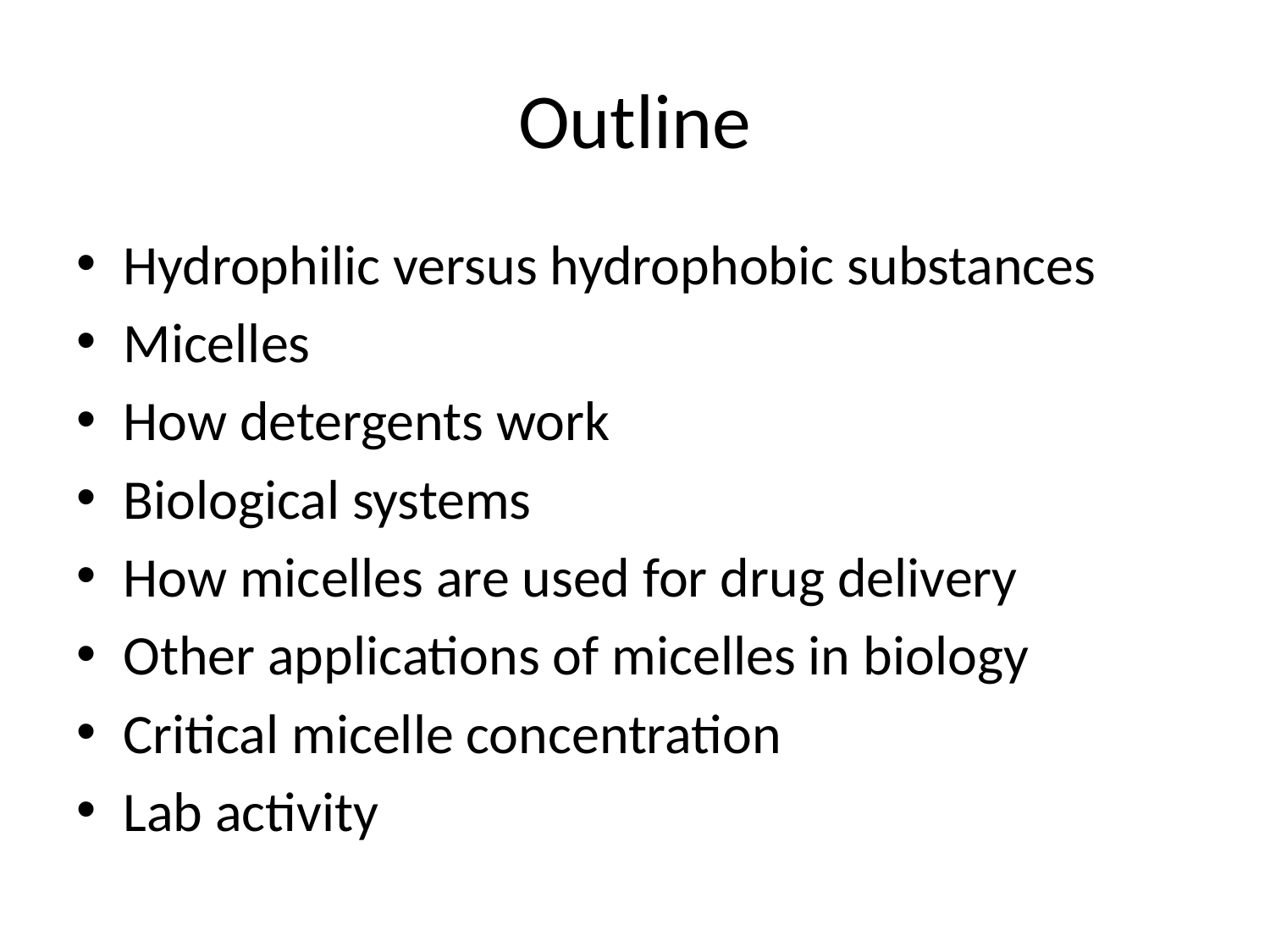

# Outline
Hydrophilic versus hydrophobic substances
Micelles
How detergents work
Biological systems
How micelles are used for drug delivery
Other applications of micelles in biology
Critical micelle concentration
Lab activity